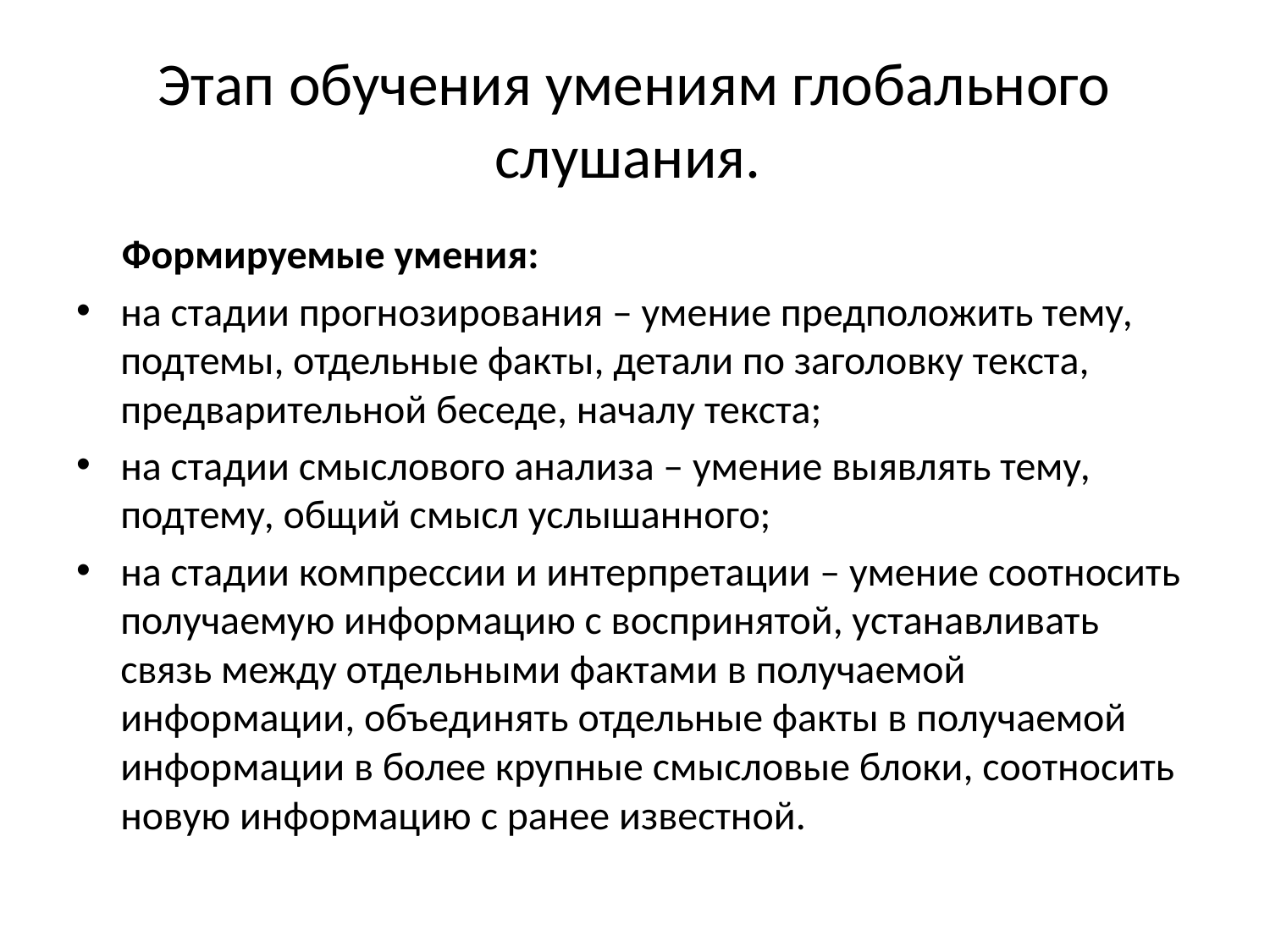

# Этап обучения умениям глобального слушания.
Формируемые умения:
на стадии прогнозирования – умение предположить тему, подтемы, отдельные факты, детали по заголовку текста, предварительной беседе, началу текста;
на стадии смыслового анализа – умение выявлять тему, подтему, общий смысл услышанного;
на стадии компрессии и интерпретации – умение соотносить получаемую информацию с воспринятой, устанавливать связь между отдельными фактами в получаемой информации, объединять отдельные факты в получаемой информации в более крупные смысловые блоки, соотносить новую информацию с ранее известной.